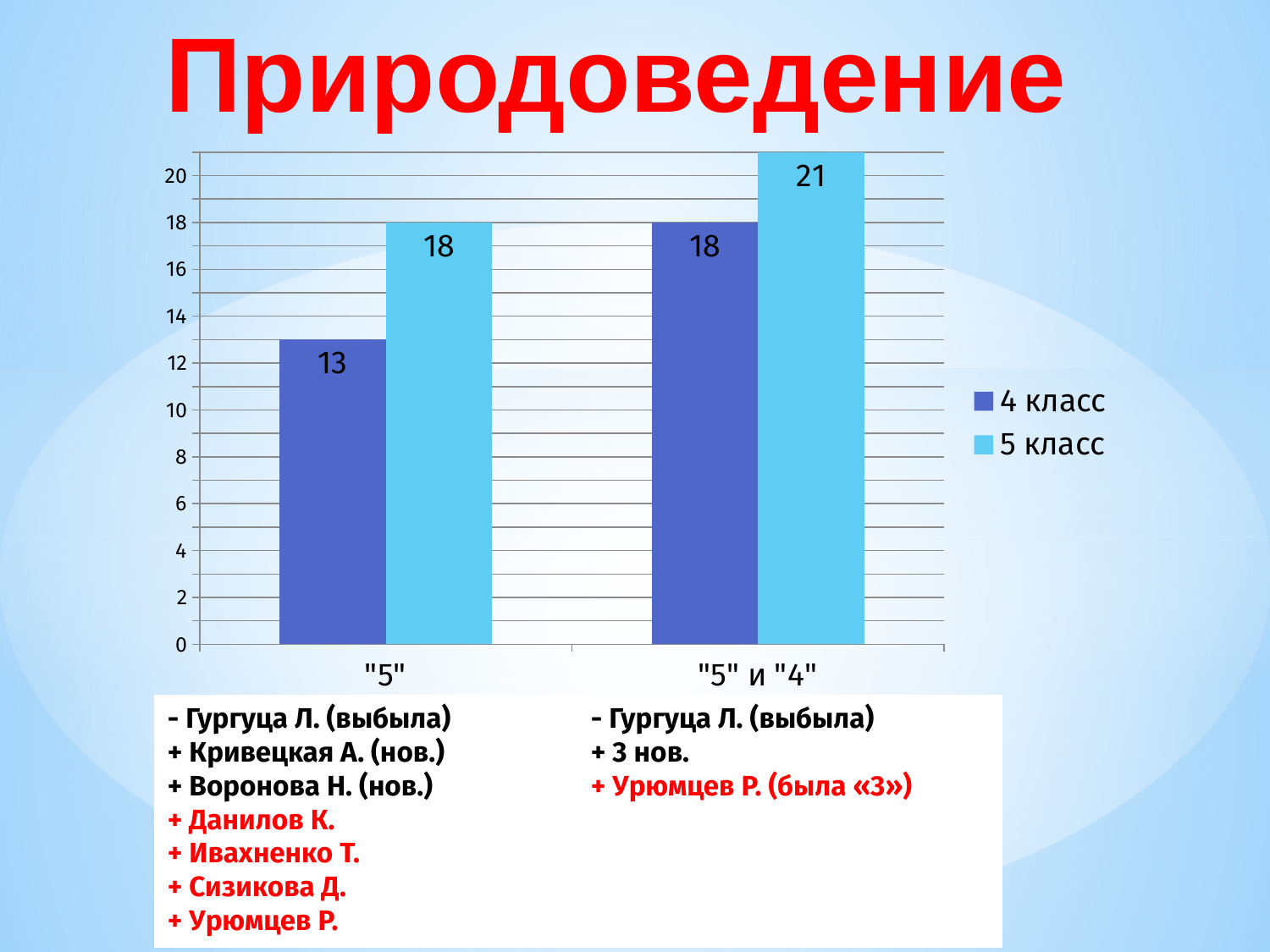

Природоведение

### Chart

| Category | 4 класс  | 5 класс |
|---|---|---|
| "5" | 13.0 | 18.0 |
| "5" и "4" | 18.0 | 21.0 |
| - Гургуца Л. (выбыла) + Кривецкая А. (нов.) + Воронова Н. (нов.) + Данилов К. + Ивахненко Т. + Сизикова Д. + Урюмцев Р. | - Гургуца Л. (выбыла) + 3 нов. + Урюмцев Р. (была «3») |
| --- | --- |
6